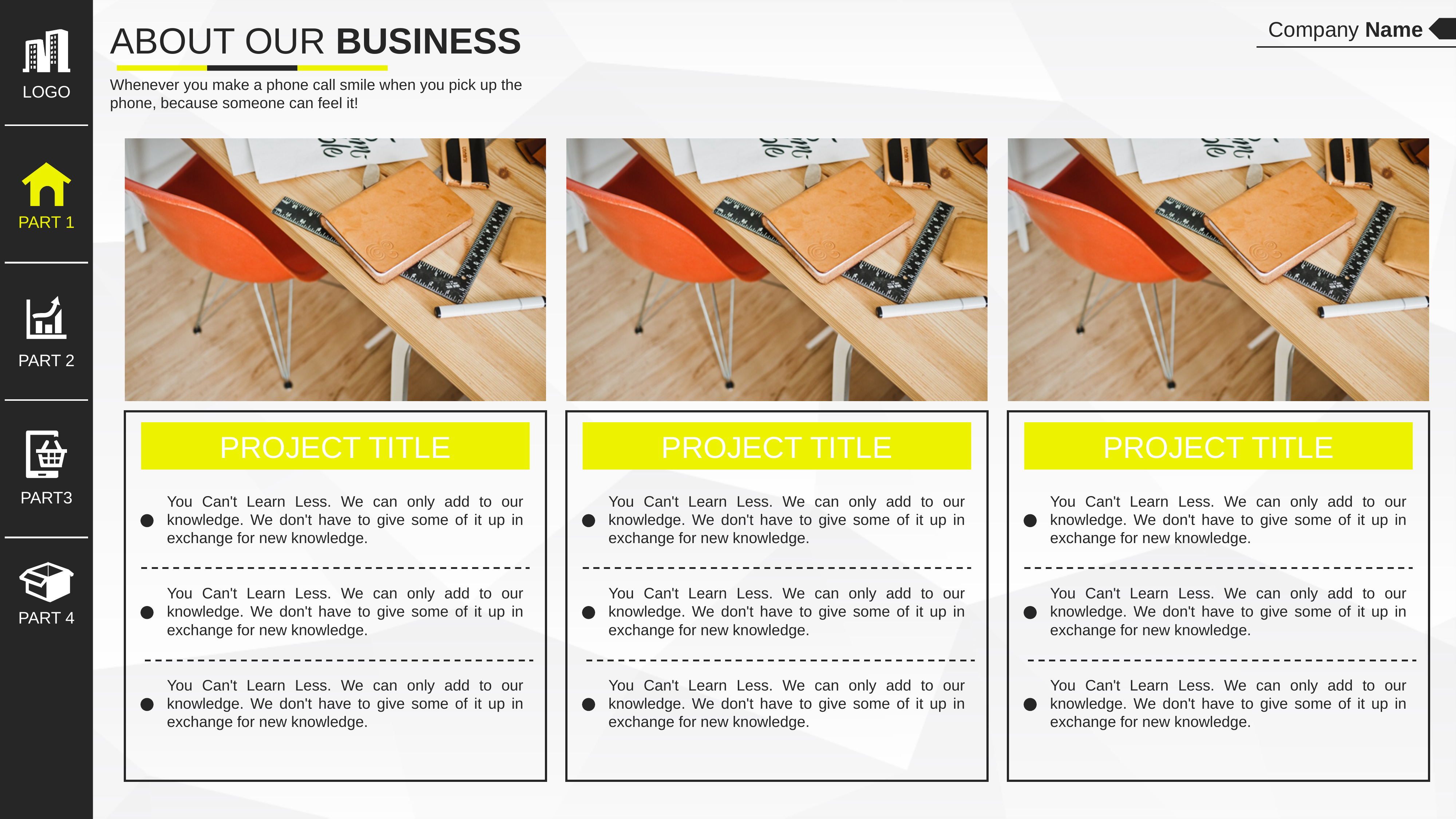

LOGO

PART 1

PART 2

PART3

PART 4
Company Name

ABOUT OUR BUSINESS

Whenever you make a phone call smile when you pick up the phone, because someone can feel it!

PROJECT TITLE
You Can't Learn Less. We can only add to our knowledge. We don't have to give some of it up in exchange for new knowledge.

You Can't Learn Less. We can only add to our knowledge. We don't have to give some of it up in exchange for new knowledge.

You Can't Learn Less. We can only add to our knowledge. We don't have to give some of it up in exchange for new knowledge.

PROJECT TITLE
You Can't Learn Less. We can only add to our knowledge. We don't have to give some of it up in exchange for new knowledge.

You Can't Learn Less. We can only add to our knowledge. We don't have to give some of it up in exchange for new knowledge.

You Can't Learn Less. We can only add to our knowledge. We don't have to give some of it up in exchange for new knowledge.

PROJECT TITLE
You Can't Learn Less. We can only add to our knowledge. We don't have to give some of it up in exchange for new knowledge.

You Can't Learn Less. We can only add to our knowledge. We don't have to give some of it up in exchange for new knowledge.

You Can't Learn Less. We can only add to our knowledge. We don't have to give some of it up in exchange for new knowledge.